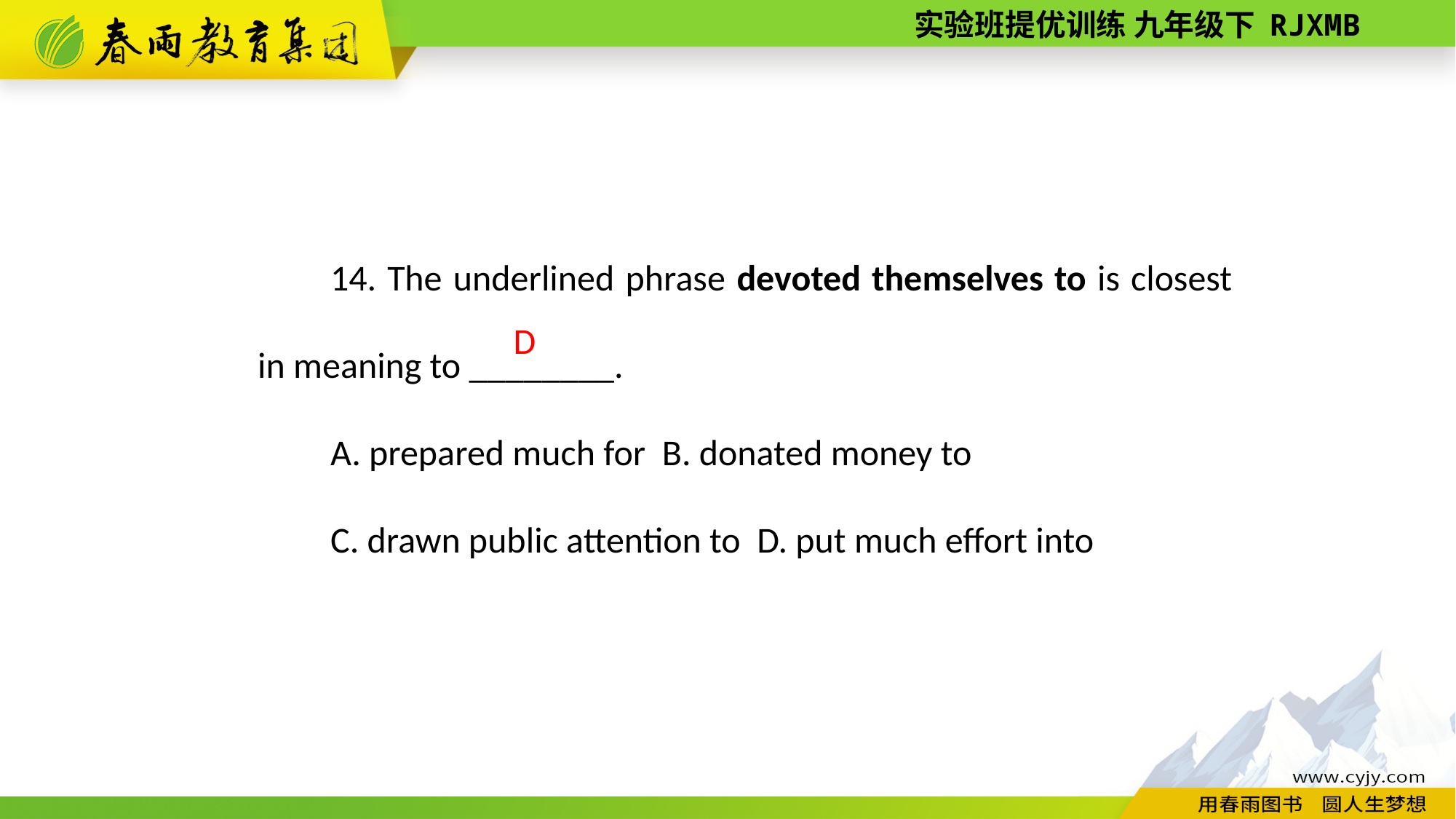

14. The underlined phrase devoted themselves to is closest in meaning to ________.
A. prepared much for  B. donated money to
C. drawn public attention to  D. put much effort into
D